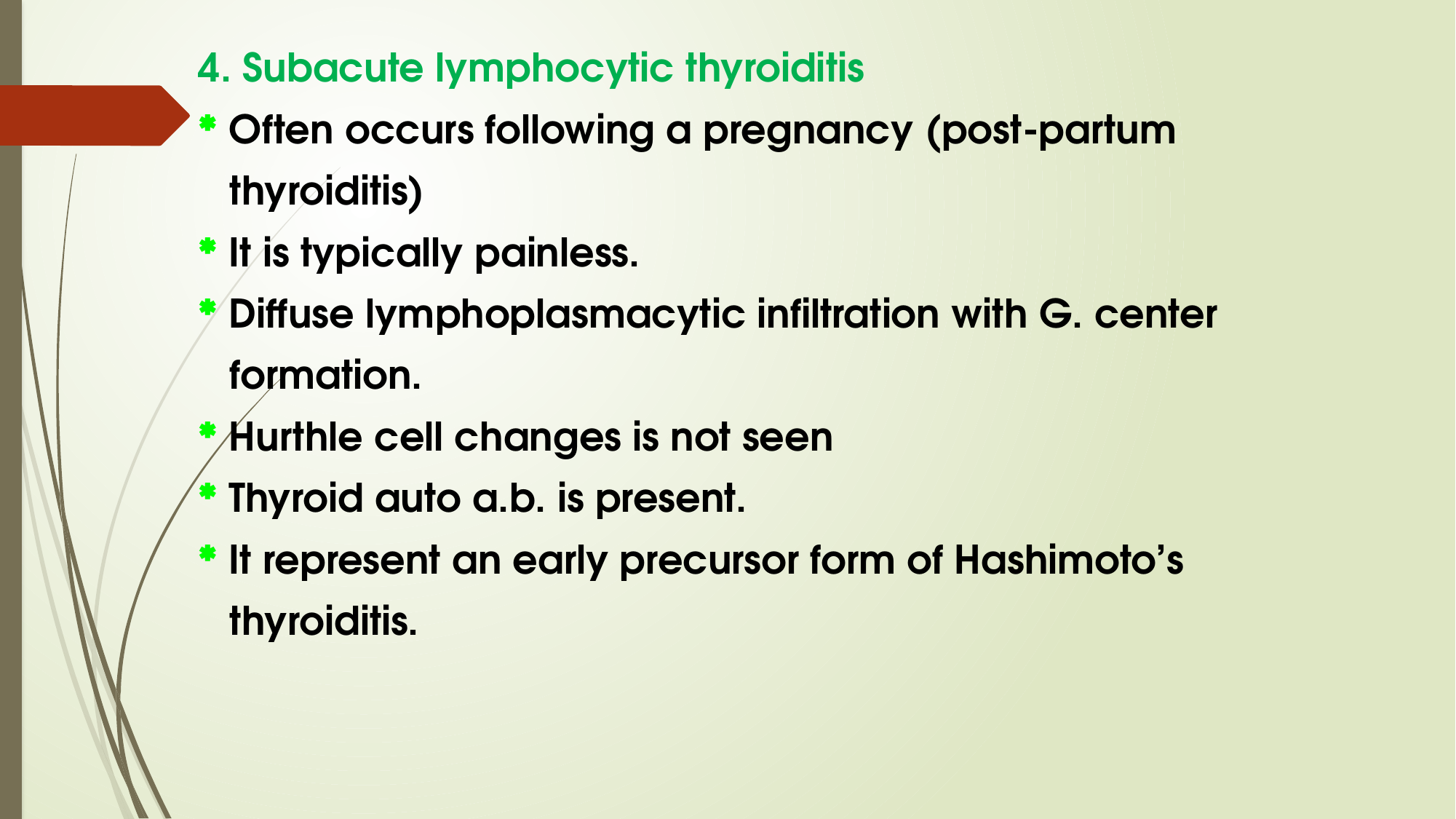

4. Subacute lymphocytic thyroiditis
* Often occurs following a pregnancy (post-partum thyroiditis)
* It is typically painless.
* Diffuse lymphoplasmacytic infiltration with G. center formation.
* Hurthle cell changes is not seen
* Thyroid auto a.b. is present.
* It represent an early precursor form of Hashimoto’s thyroiditis.